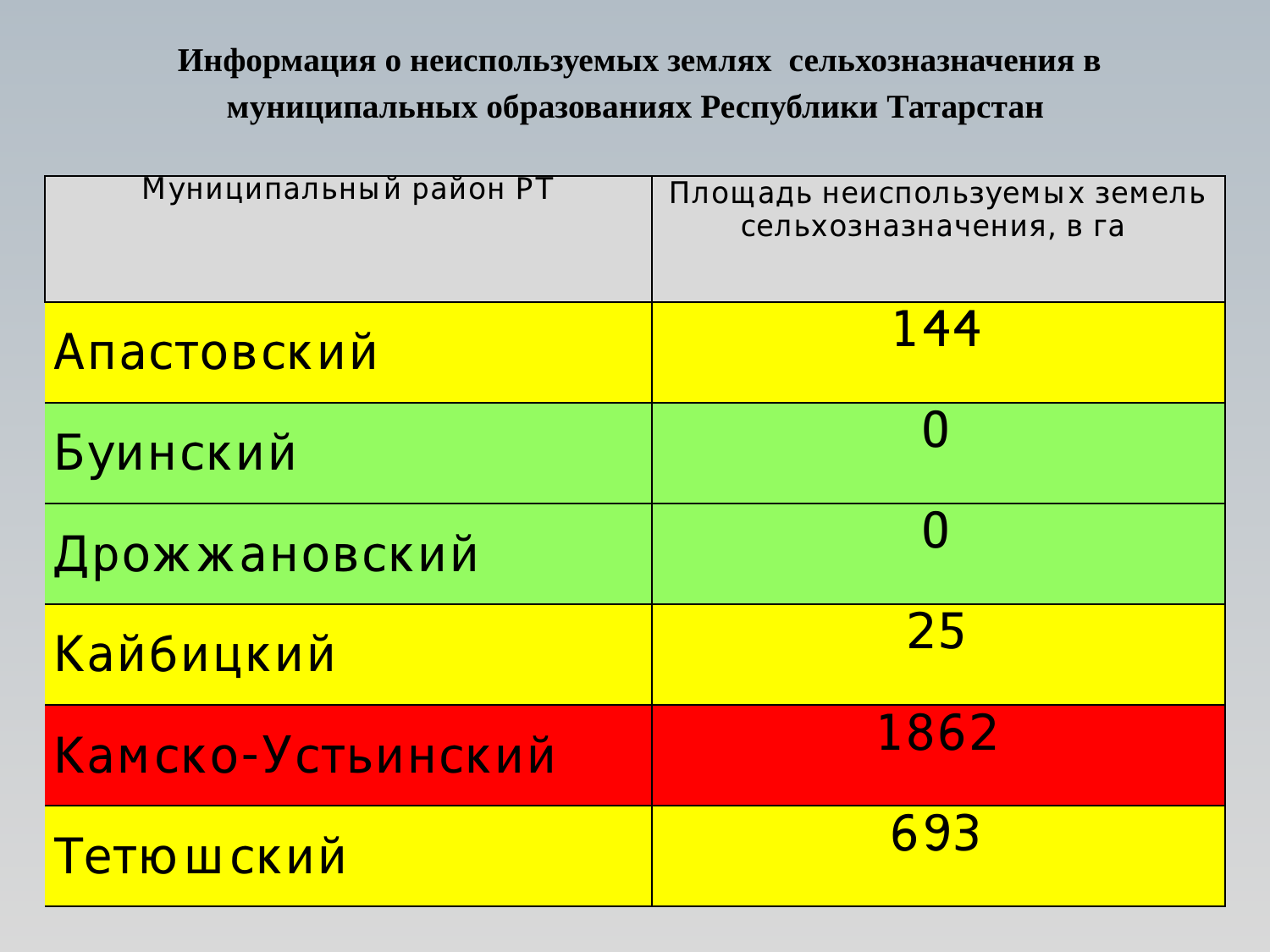

# Информация о неиспользуемых землях  сельхозназначения в муниципальных образованиях Республики Татарстан
| Муниципальный район РТ | Площадь неиспользуемых земель сельхозназначения, в га |
| --- | --- |
| Апастовский | 144 |
| Буинский | 0 |
| Дрожжановский | 0 |
| Кайбицкий | 25 |
| Камско-Устьинский | 1862 |
| Тетюшский | 693 |